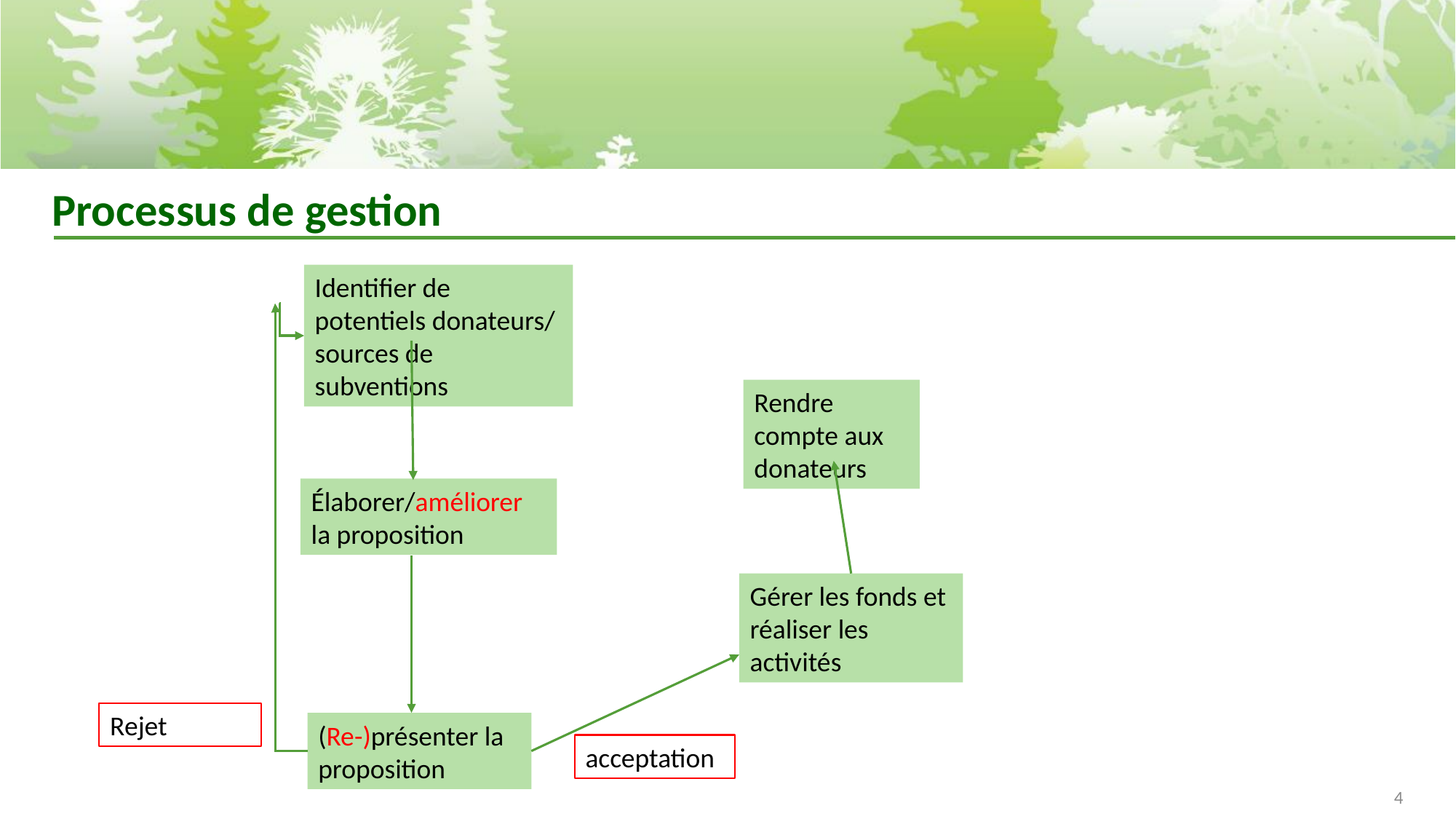

# Processus de gestion
Identifier de potentiels donateurs/ sources de subventions
Rendre compte aux donateurs
Élaborer/améliorer la proposition
Gérer les fonds et réaliser les activités
Rejet
(Re-)présenter la proposition
acceptation
4